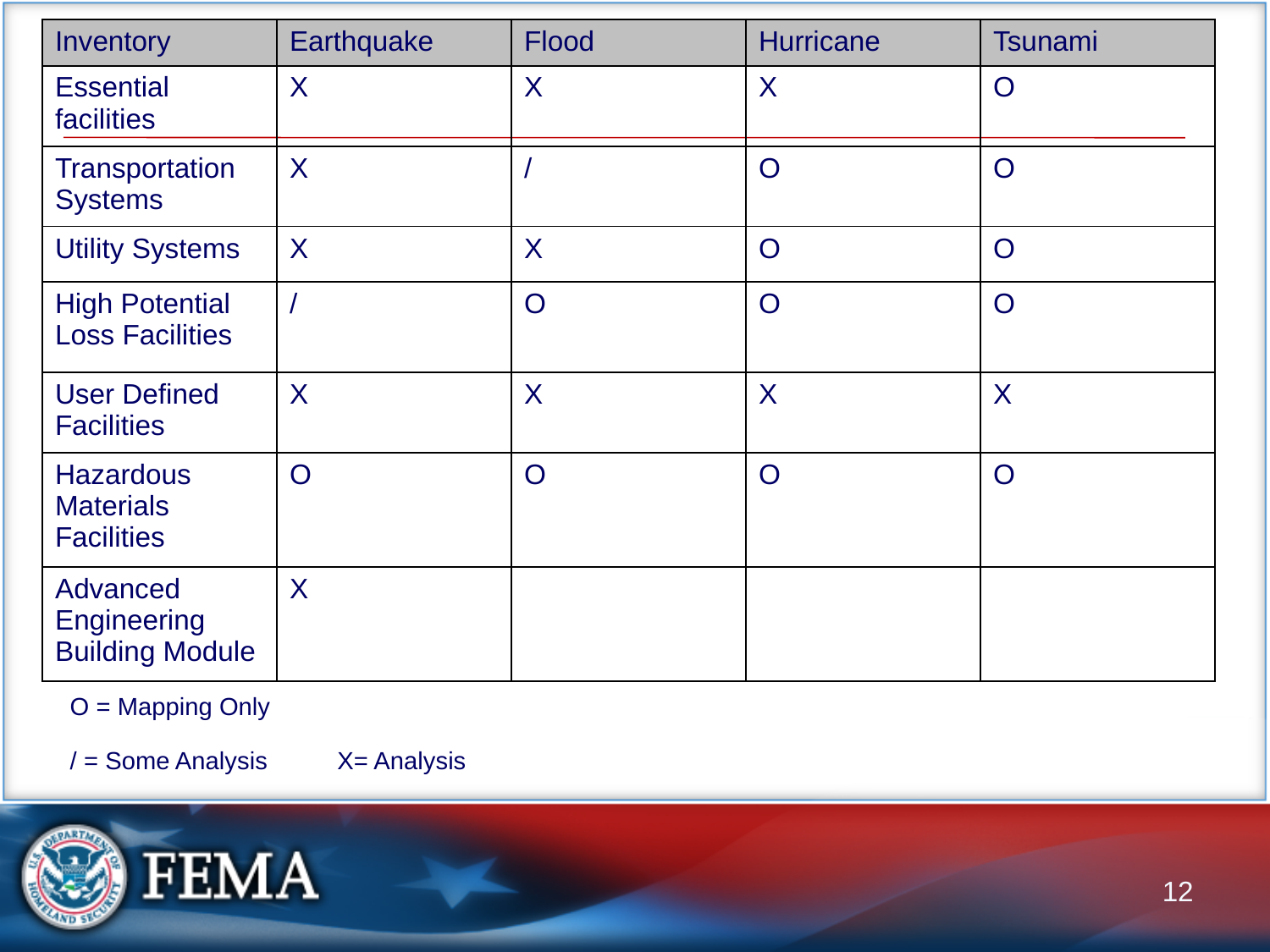

| Inventory | Earthquake | Flood | Hurricane | Tsunami |
| --- | --- | --- | --- | --- |
| Essential facilities | X | X | X | O |
| Transportation Systems | X | / | O | O |
| Utility Systems | X | X | O | O |
| High Potential Loss Facilities | / | O | O | O |
| User Defined Facilities | X | X | X | X |
| Hazardous Materials Facilities | O | O | O | O |
| Advanced Engineering Building Module | X |  |  |  |
O = Mapping Only
/ = Some Analysis          X= Analysis
12